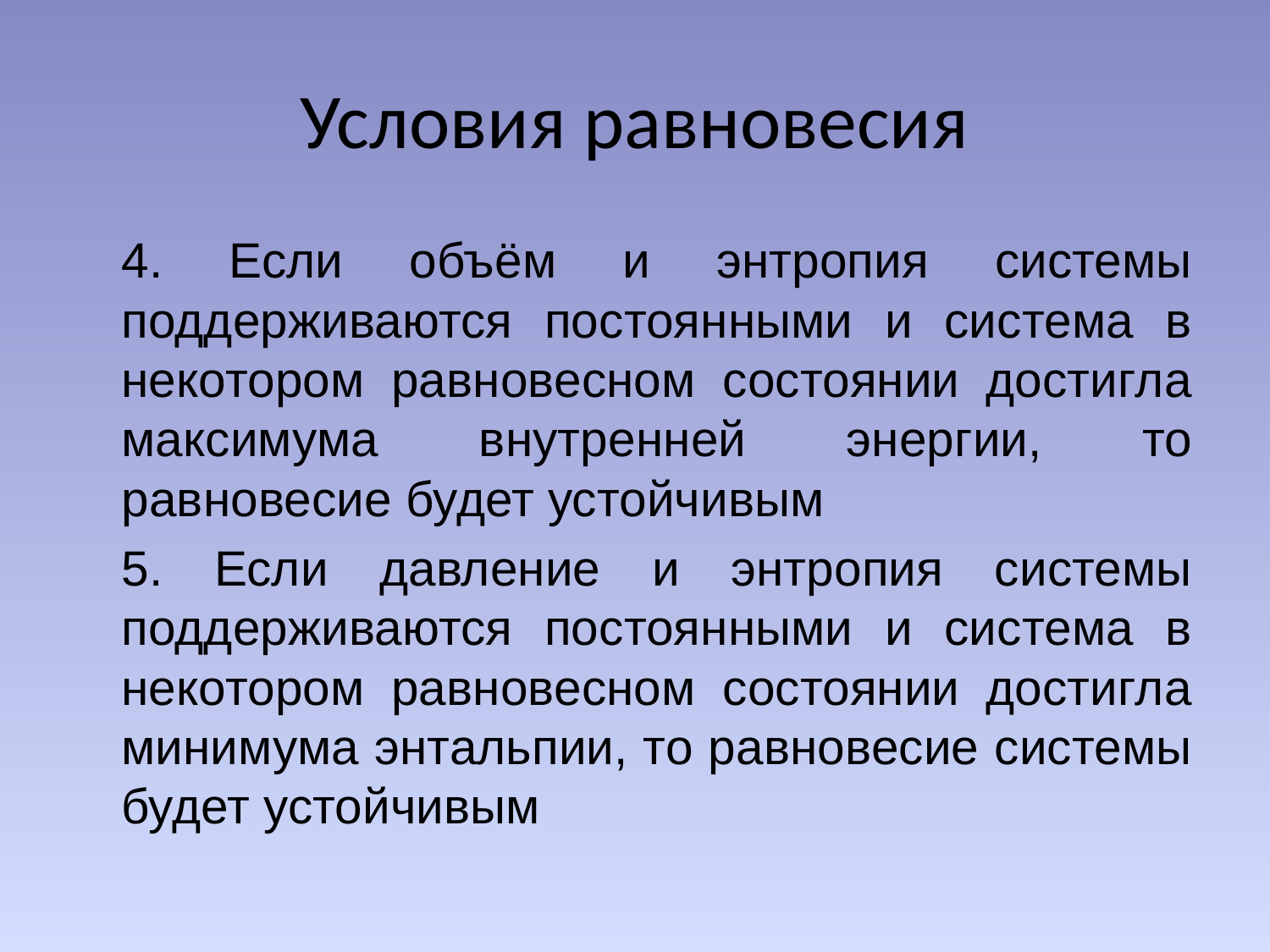

# Условия равновесия
	4. Если объём и энтропия системы поддерживаются постоянными и система в некотором равновесном состоянии достигла максимума внутренней энергии, то равновесие будет устойчивым
	5. Если давление и энтропия системы поддерживаются постоянными и система в некотором равновесном состоянии достигла минимума энтальпии, то равновесие системы будет устойчивым